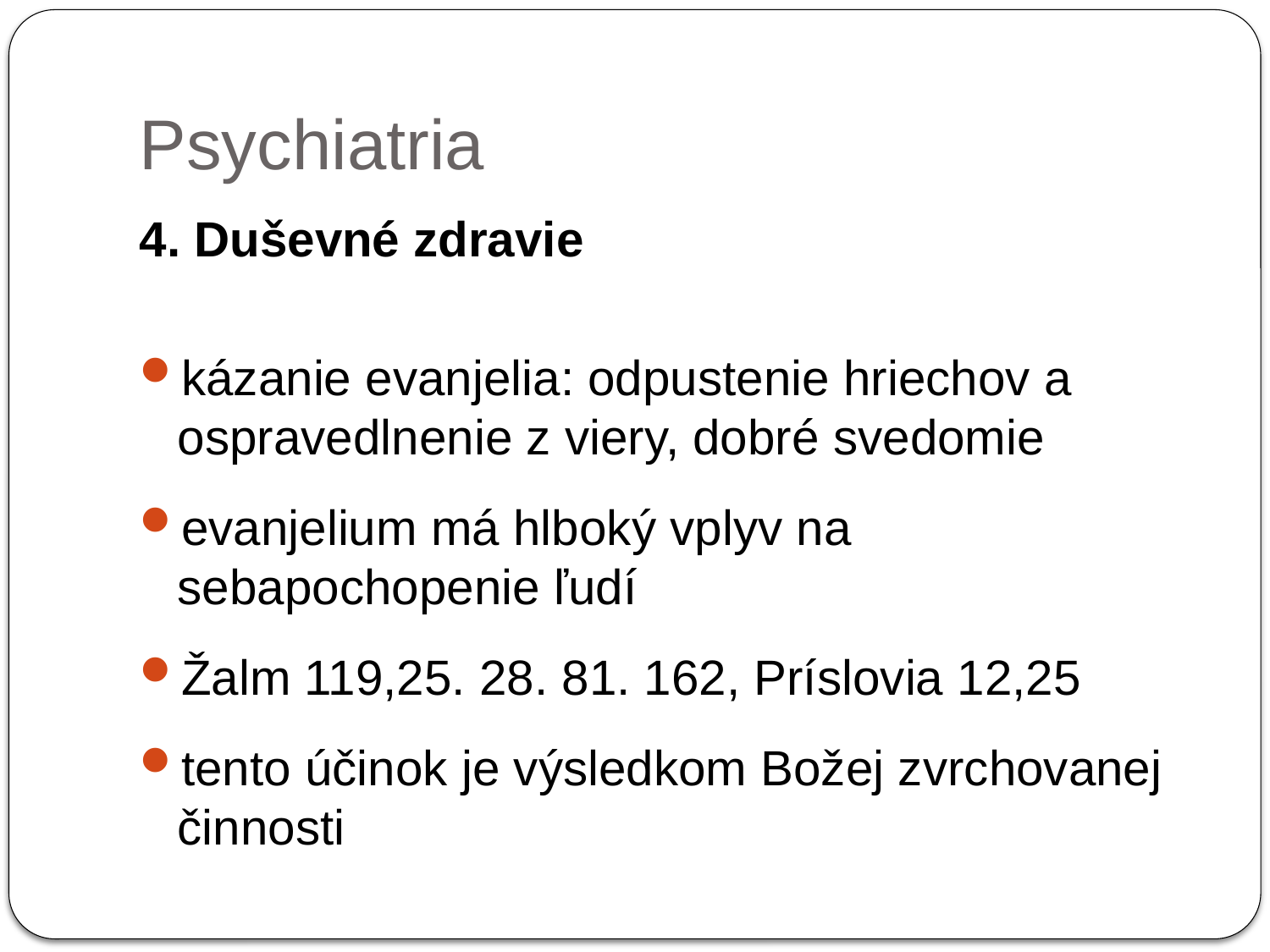

# Psychiatria
4. Duševné zdravie

kázanie evanjelia: odpustenie hriechov a ospravedlnenie z viery, dobré svedomie
evanjelium má hlboký vplyv na sebapochopenie ľudí
Žalm 119,25. 28. 81. 162, Príslovia 12,25
tento účinok je výsledkom Božej zvrchovanej činnosti